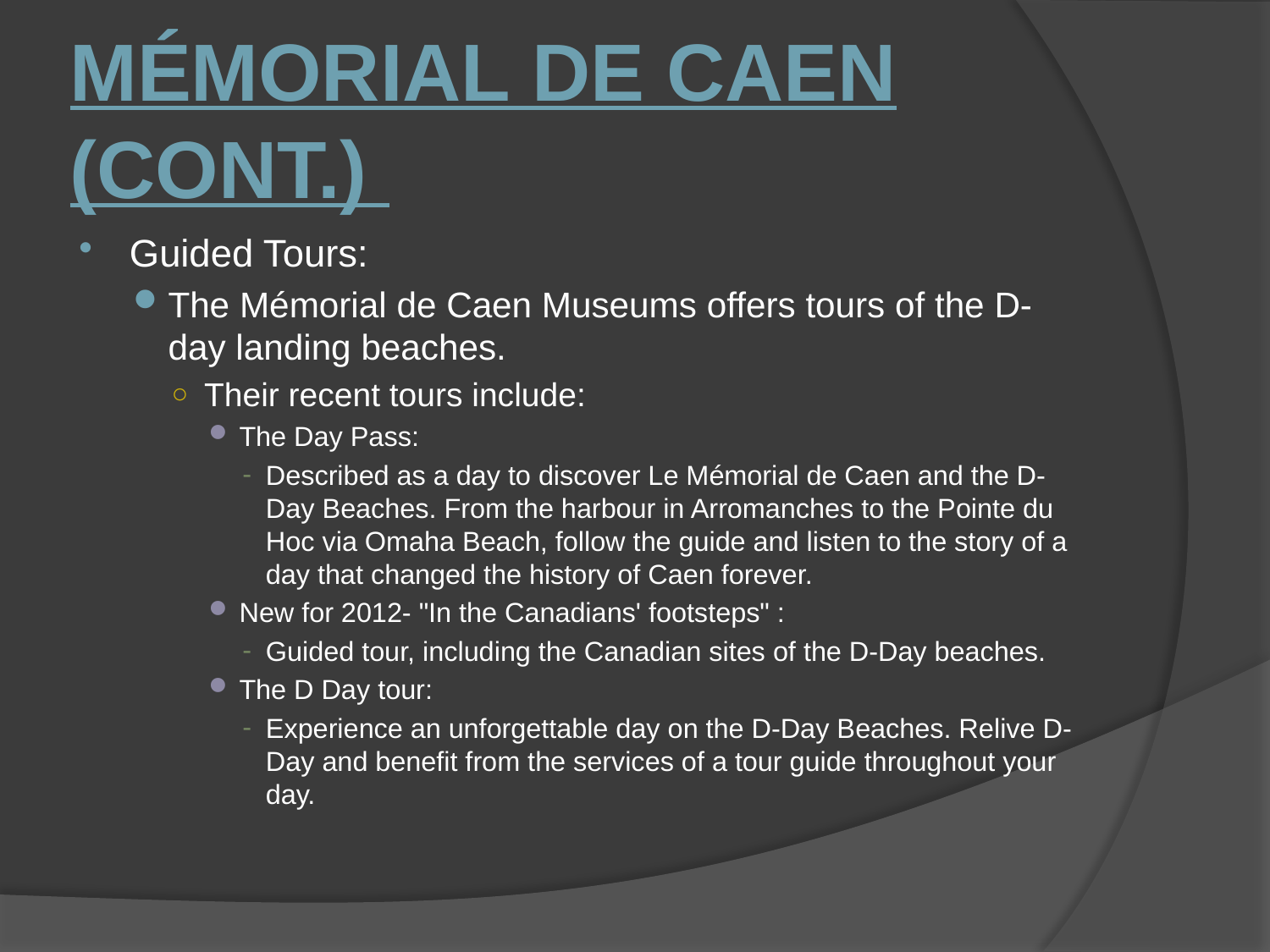

# Mémorial de Caen (cont.)
Guided Tours:
The Mémorial de Caen Museums offers tours of the D-day landing beaches.
Their recent tours include:
The Day Pass:
Described as a day to discover Le Mémorial de Caen and the D-Day Beaches. From the harbour in Arromanches to the Pointe du Hoc via Omaha Beach, follow the guide and listen to the story of a day that changed the history of Caen forever.
New for 2012- "In the Canadians' footsteps" :
Guided tour, including the Canadian sites of the D-Day beaches.
The D Day tour:
Experience an unforgettable day on the D-Day Beaches. Relive D-Day and benefit from the services of a tour guide throughout your day.